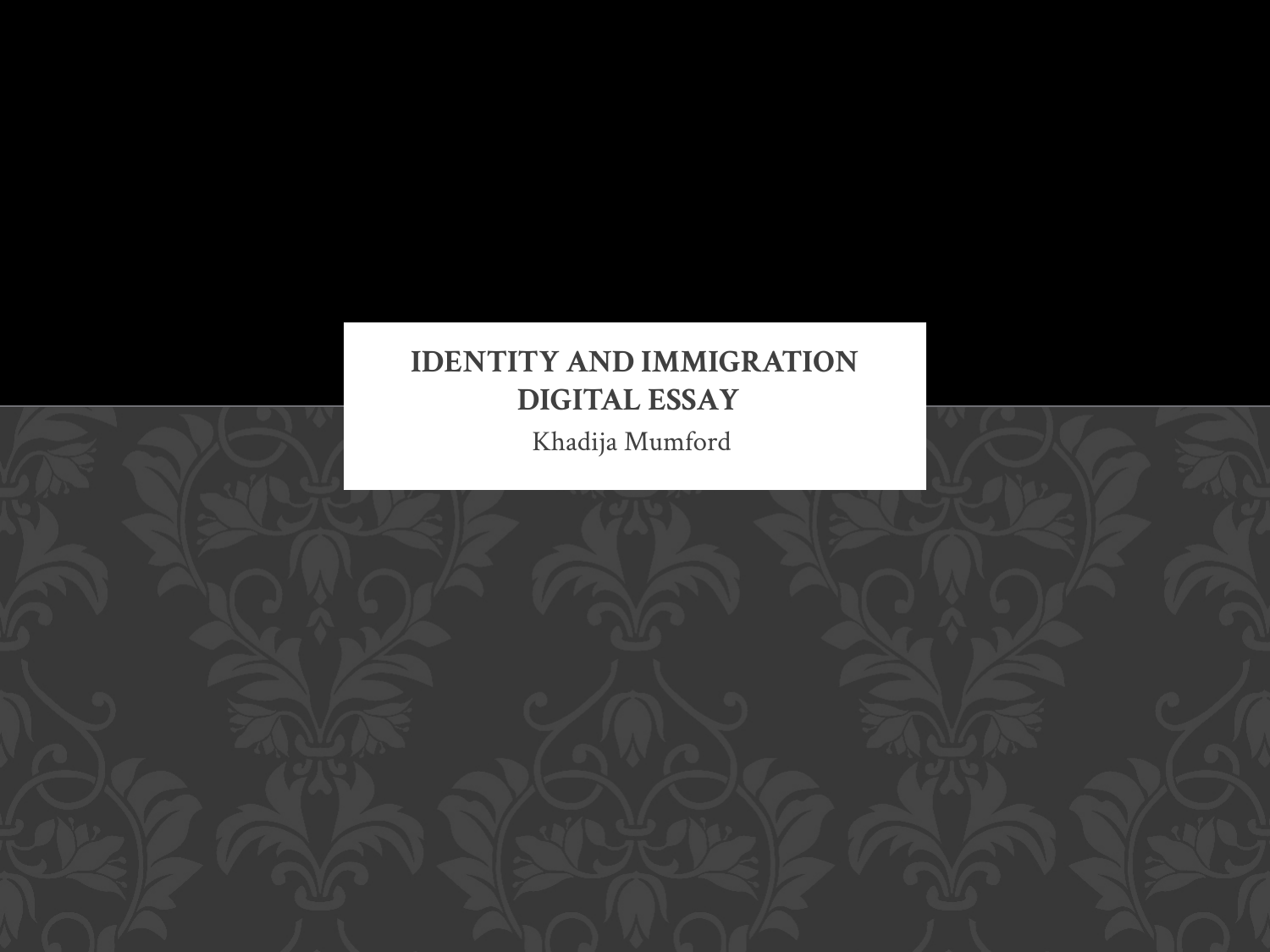

# Identity and Immigration Digital Essay
Khadija Mumford